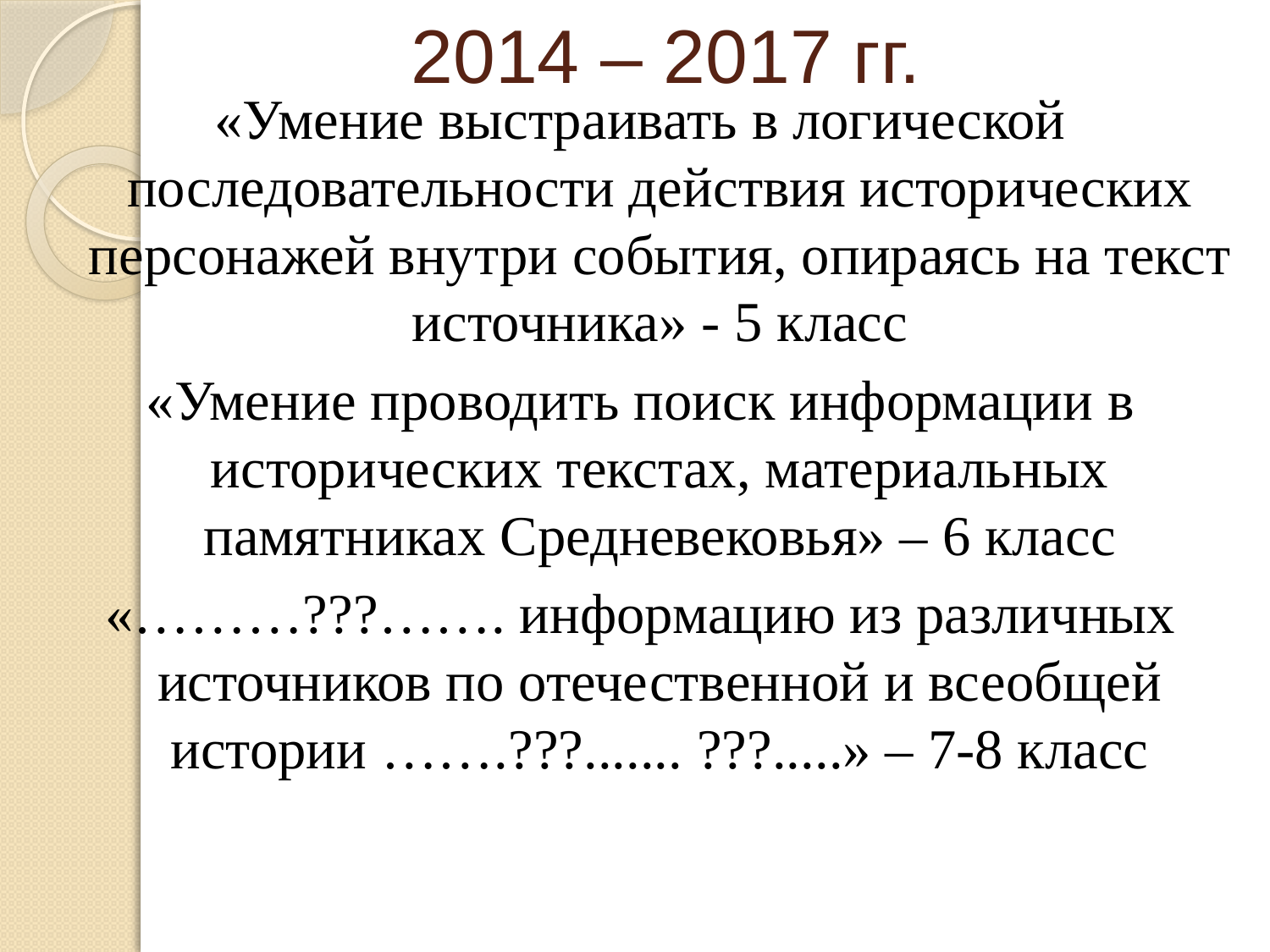

2014 – 2017 гг.
«Умение выстраивать в логической последовательности действия исторических персонажей внутри события, опираясь на текст источника» - 5 класс
«Умение проводить поиск информации в исторических текстах, материальных памятниках Средневековья» – 6 класс
«………???……. информацию из различных источников по отечественной и всеобщей истории …….???....... ???.....» – 7-8 класс